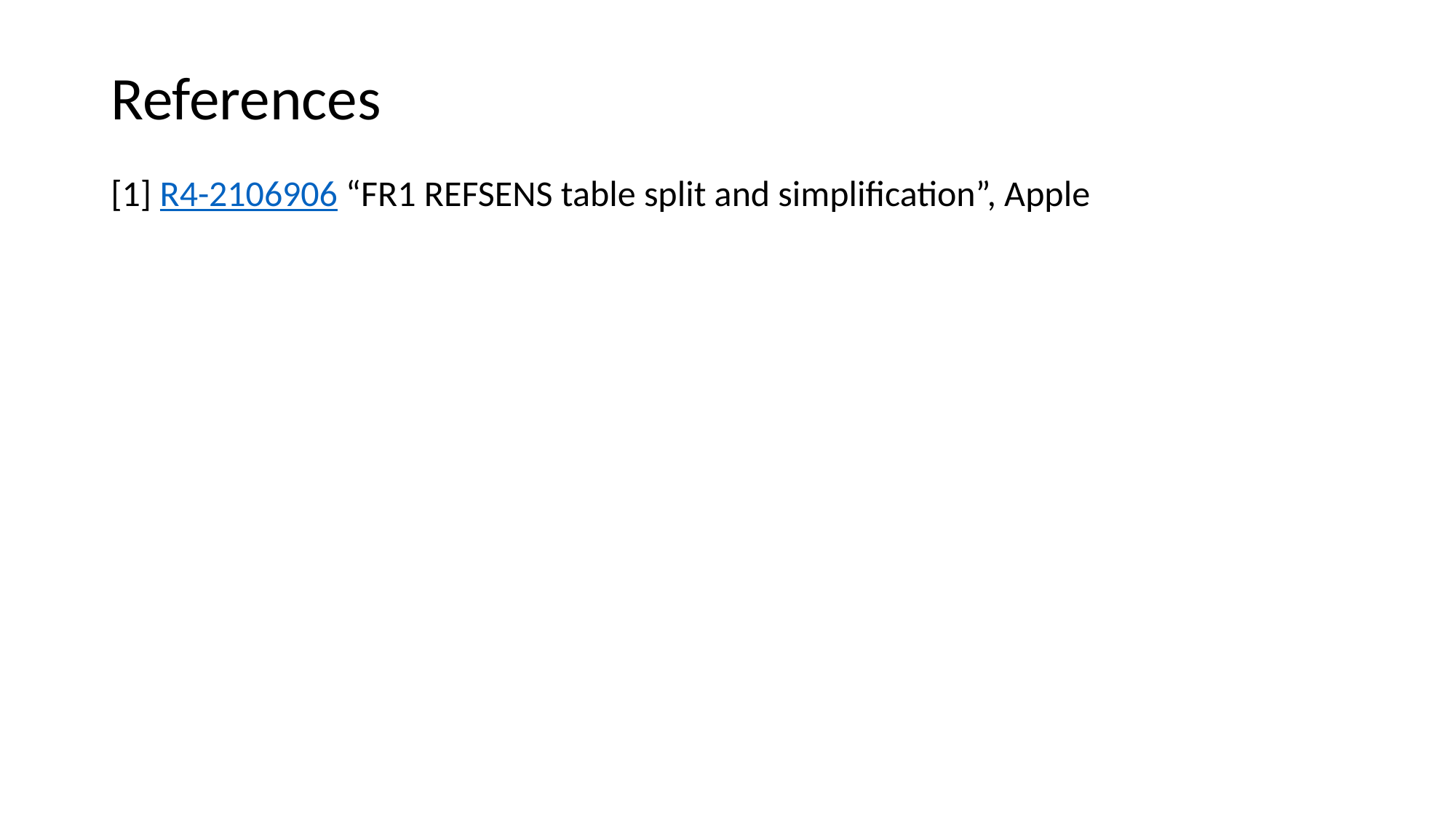

# References
[1] R4-2106906 “FR1 REFSENS table split and simplification”, Apple